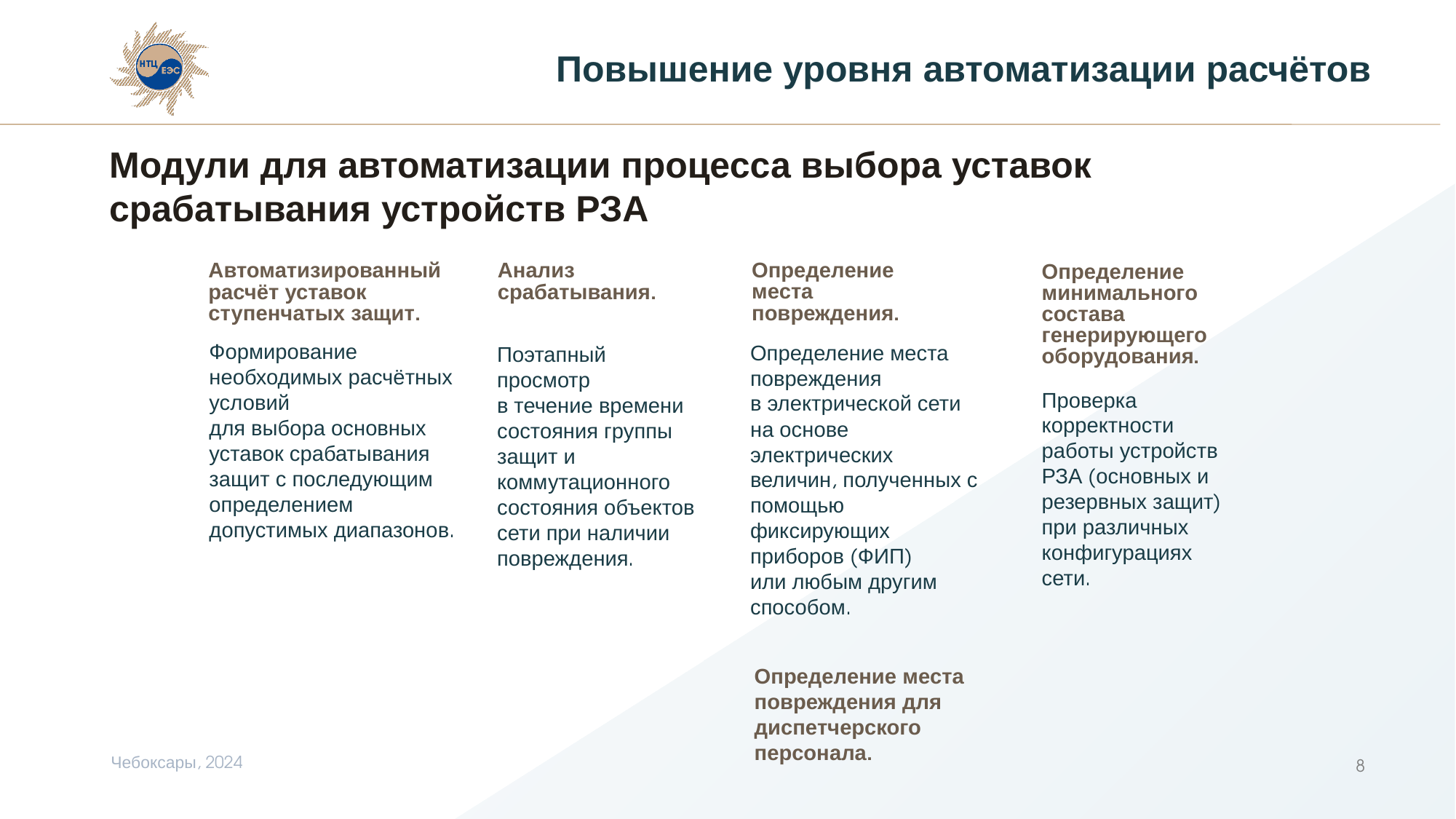

Повышение уровня автоматизации расчётов
# Модули для автоматизации процесса выбора уставок срабатывания устройств РЗА
Определение места повреждения.
Автоматизированный расчёт уставок ступенчатых защит.
Анализ срабатывания.
Определение минимального состава генерирующего оборудования.
Определение места повреждения
в электрической сети на основе электрических величин, полученных с помощью фиксирующих приборов (ФИП)
или любым другим способом.
Поэтапный просмотр
в течение времени  состояния группы защит и коммутационного состояния объектов сети при наличии повреждения.

Формирование необходимых расчётных условий
для выбора основных уставок срабатывания защит с последующим определением допустимых диапазонов.

Проверка корректности работы устройств РЗА (основных и резервных защит) при различных конфигурациях сети.

Определение места повреждения для диспетчерского персонала.
Чебоксары, 2024
8